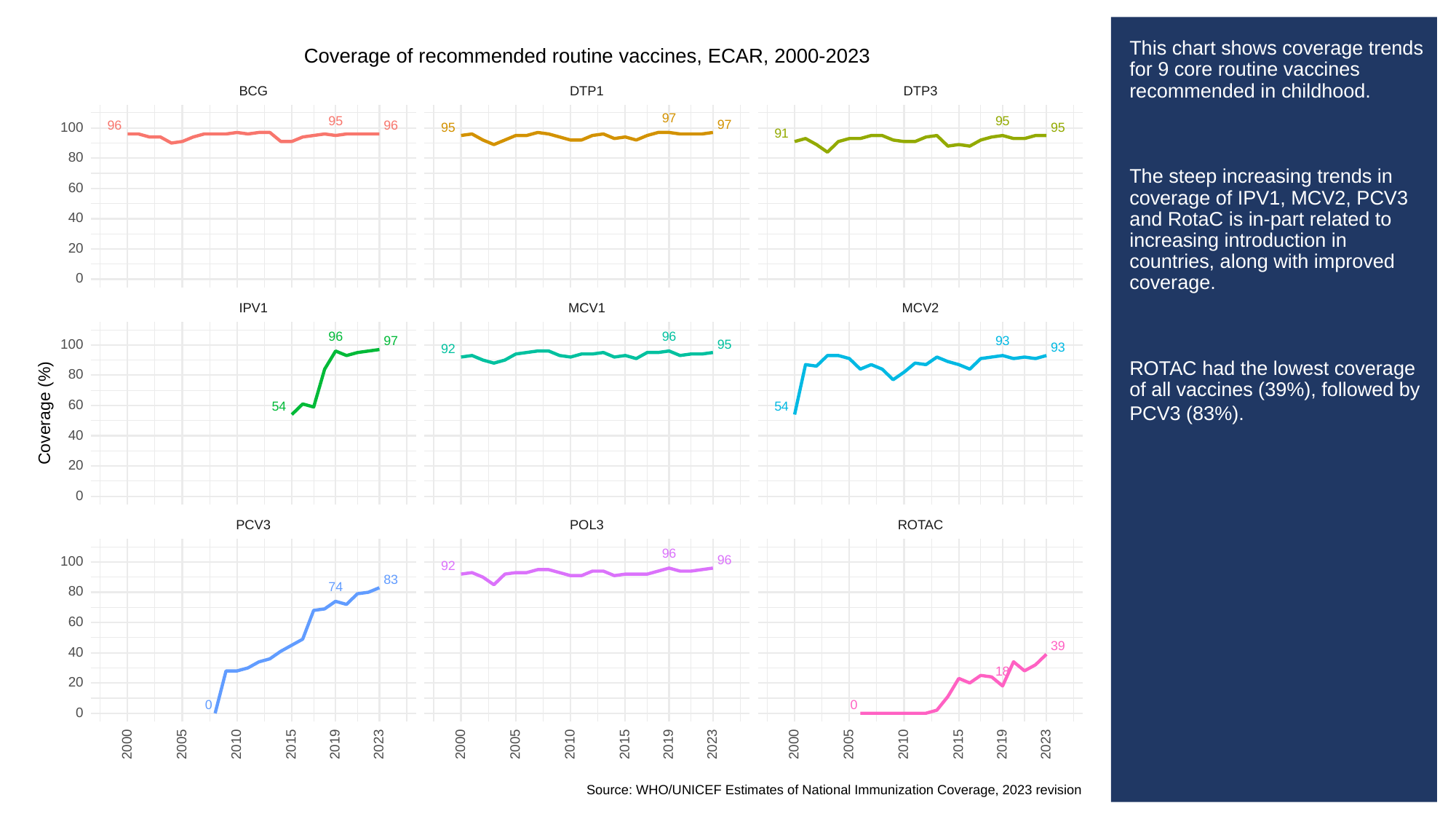

# This chart shows coverage trends for 9 core routine vaccines recommended in childhood.

The steep increasing trends in coverage of IPV1, MCV2, PCV3 and RotaC is in-part related to increasing introduction in countries, along with improved coverage.

ROTAC had the lowest coverage of all vaccines (39%), followed by
PCV3 (83%).

Coverage of recommended routine vaccines, ECAR, 2000-2023
BCG
DTP3
DTP1

97
95
95
97
96
96
100
95
95

91

80

60

40

20

0

MCV1
MCV2
IPV1

96
96
93
97
100
95
93
92

80

60
54
54
Coverage (%)

40

20

0

POL3
PCV3
ROTAC

96
96
100
92

83

74
80

60

39
40

18

20

0
0
0

2023
2023
2023
2000
2005
2010
2015
2019
2000
2005
2010
2015
2019
2000
2005
2010
2015
2019
Source: WHO/UNICEF Estimates of National Immunization Coverage, 2023 revision